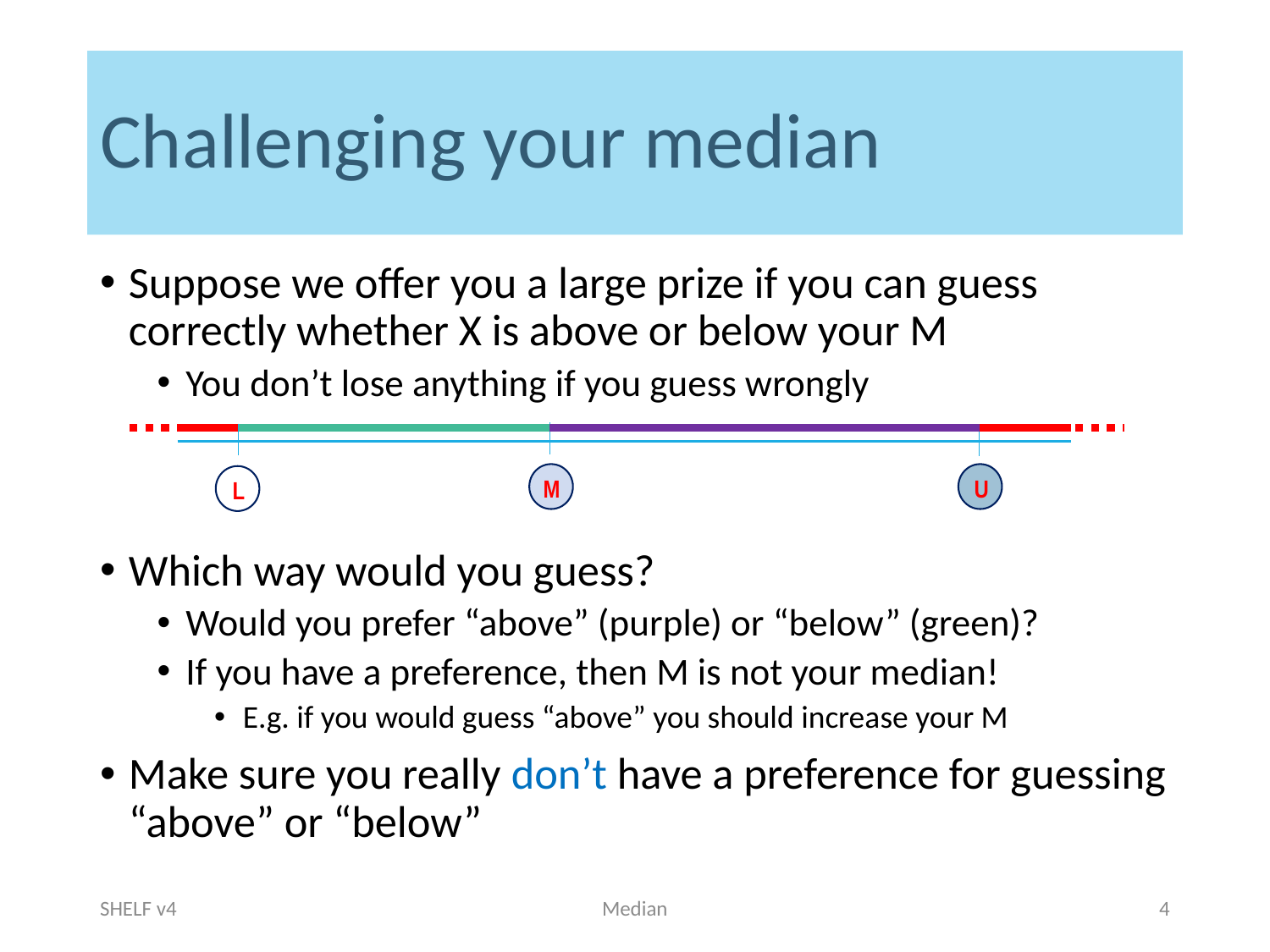

# Challenging your median
Suppose we offer you a large prize if you can guess correctly whether X is above or below your M
You don’t lose anything if you guess wrongly

Which way would you guess?
Would you prefer “above” (purple) or “below” (green)?
If you have a preference, then M is not your median!
E.g. if you would guess “above” you should increase your M
Make sure you really don’t have a preference for guessing “above” or “below”

M

U

L
SHELF v4
Median
4